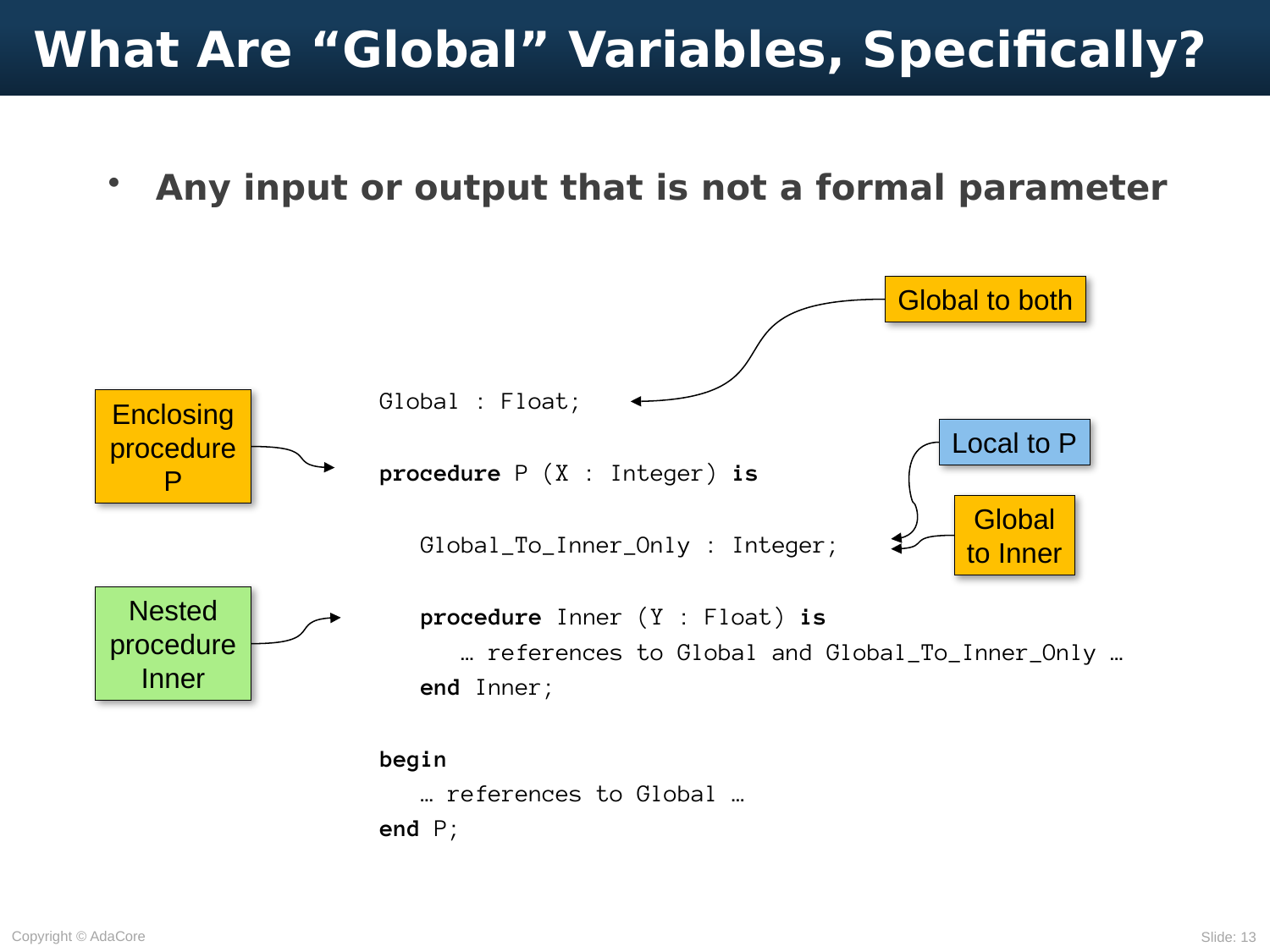

# What Are “Global” Variables, Specifically?
Any input or output that is not a formal parameter
Global to both
Global : Float;
procedure P (X : Integer) is
   Global_To_Inner_Only : Integer;
   procedure Inner (Y : Float) is
      … references to Global and Global_To_Inner_Only …
   end Inner;
begin
   … references to Global …
end P;
Enclosingprocedure P

Local to P

Global
to Inner

Nested procedure Inner